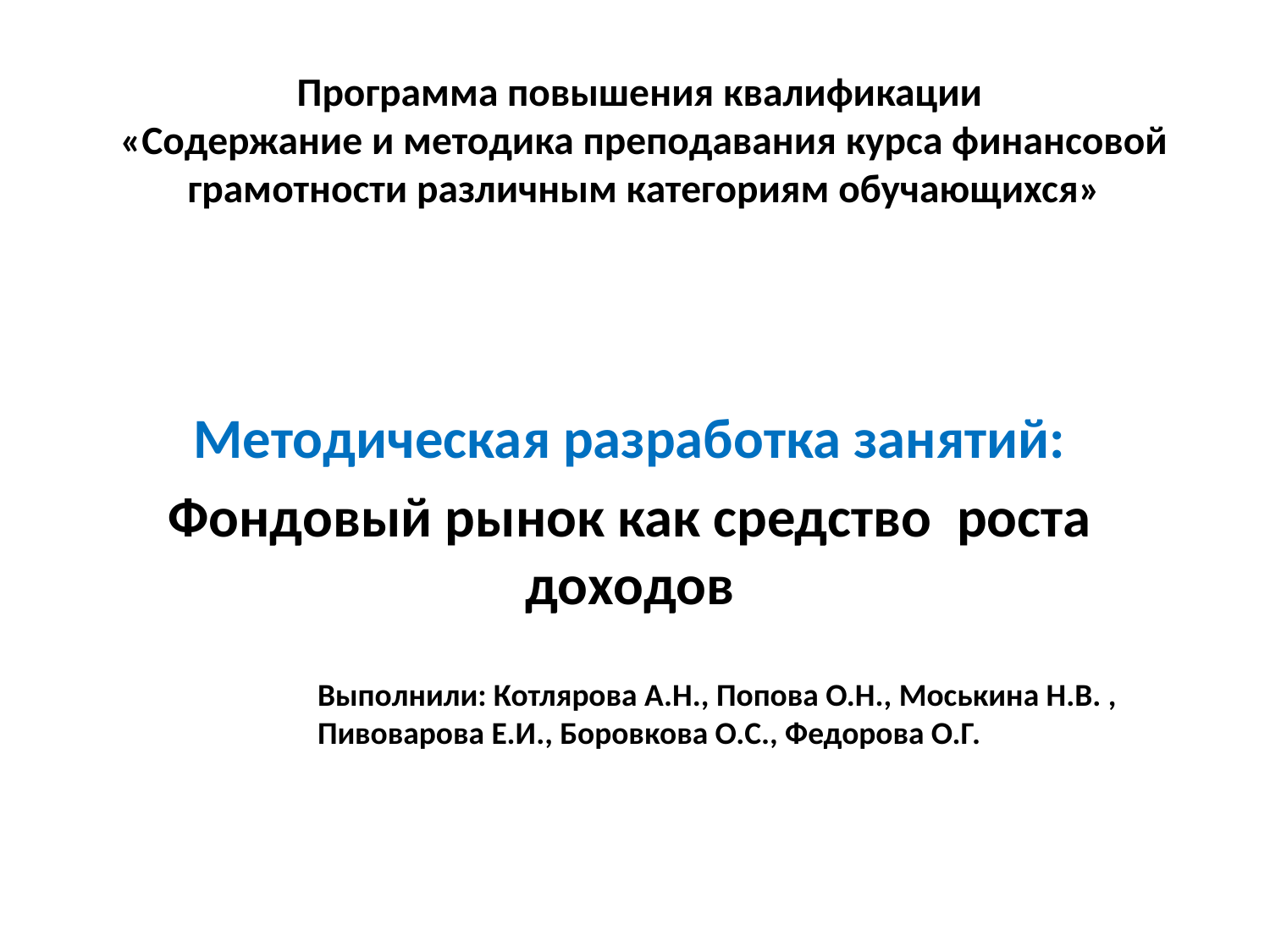

# Программа повышения квалификации «Содержание и методика преподавания курса финансовой грамотности различным категориям обучающихся»

Методическая разработка занятий:
Фондовый рынок как средство  роста доходов

Выполнили: Котлярова А.Н., Попова О.Н., Моськина Н.В. , Пивоварова Е.И., Боровкова О.С., Федорова О.Г.